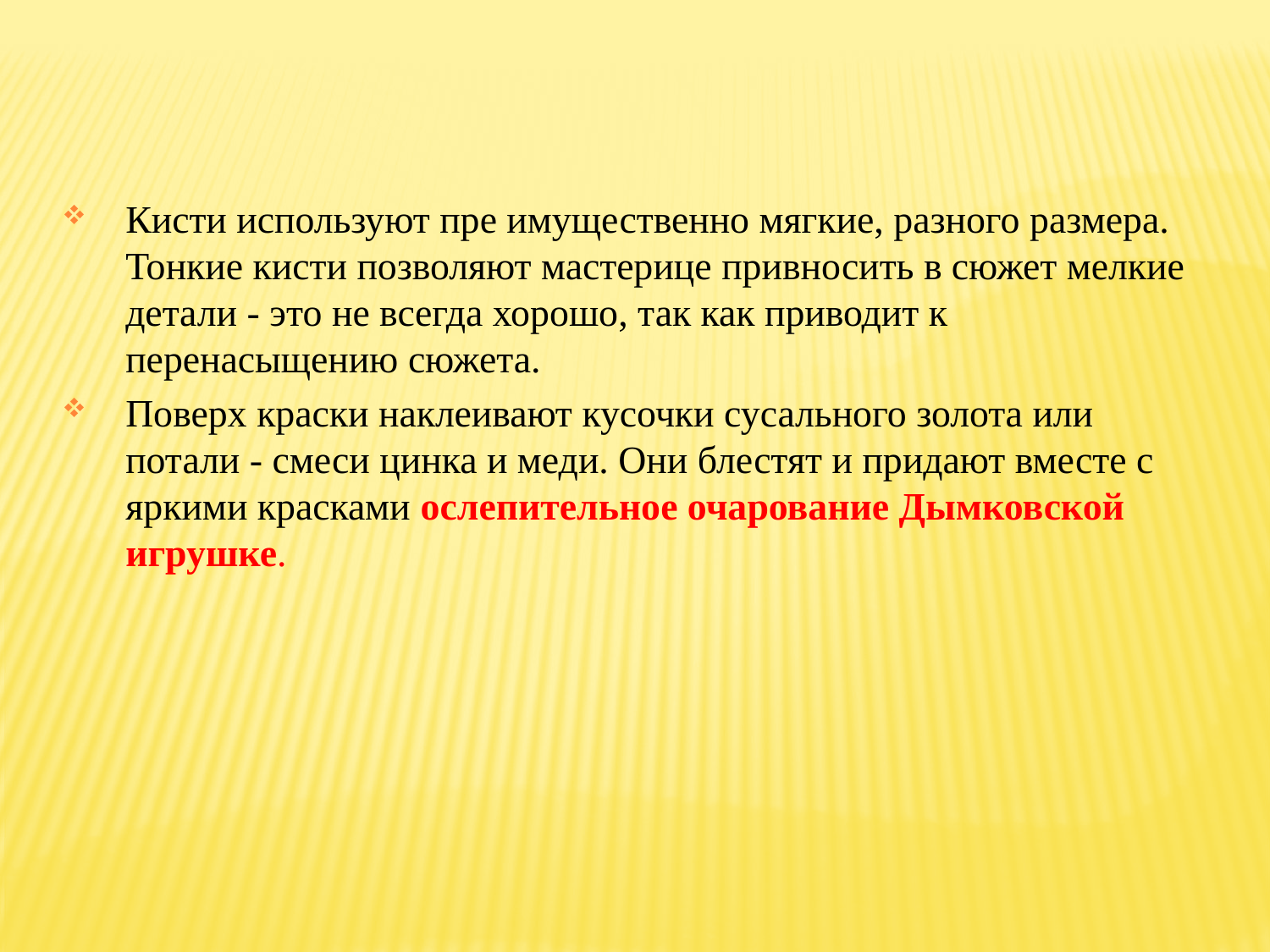

Кисти используют пре имущественно мягкие, разного размера. Тонкие кисти позволяют мастерице привносить в сюжет мелкие детали - это не всегда хорошо, так как приводит к перенасыщению сюжета.
Поверх краски наклеивают кусочки сусального золота или потали - смеси цинка и меди. Они блестят и придают вместе с яркими красками ослепительное очарование Дымковской игрушке.